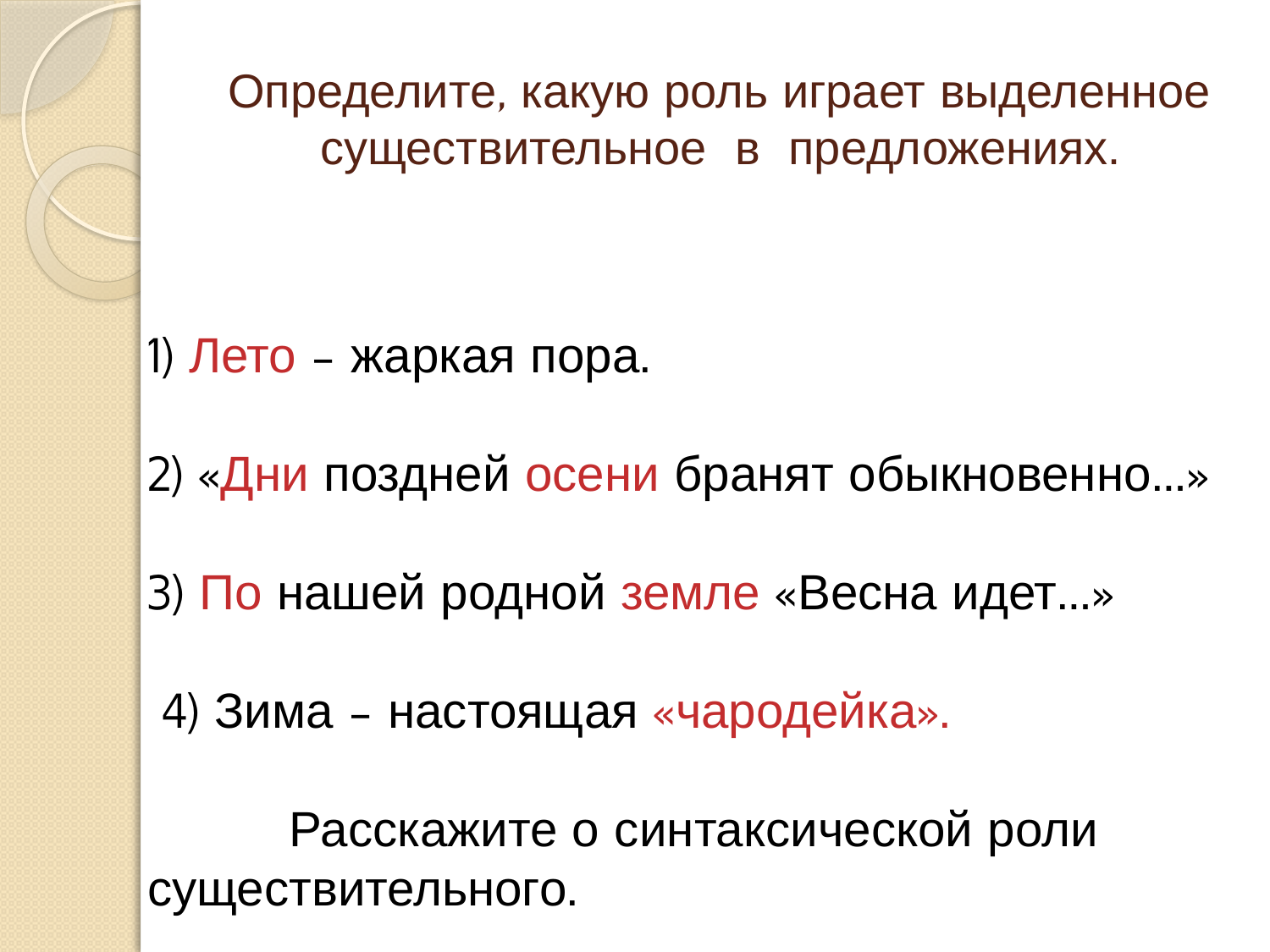

# Определите, какую роль играет выделенное существительное  в  предложениях.
1) Лето – жаркая пора.
2) «Дни поздней осени бранят обыкновенно…»
3) По нашей родной земле «Весна идет…»
 4) Зима – настоящая «чародейка».
 	 Расскажите о синтаксической роли существительного.